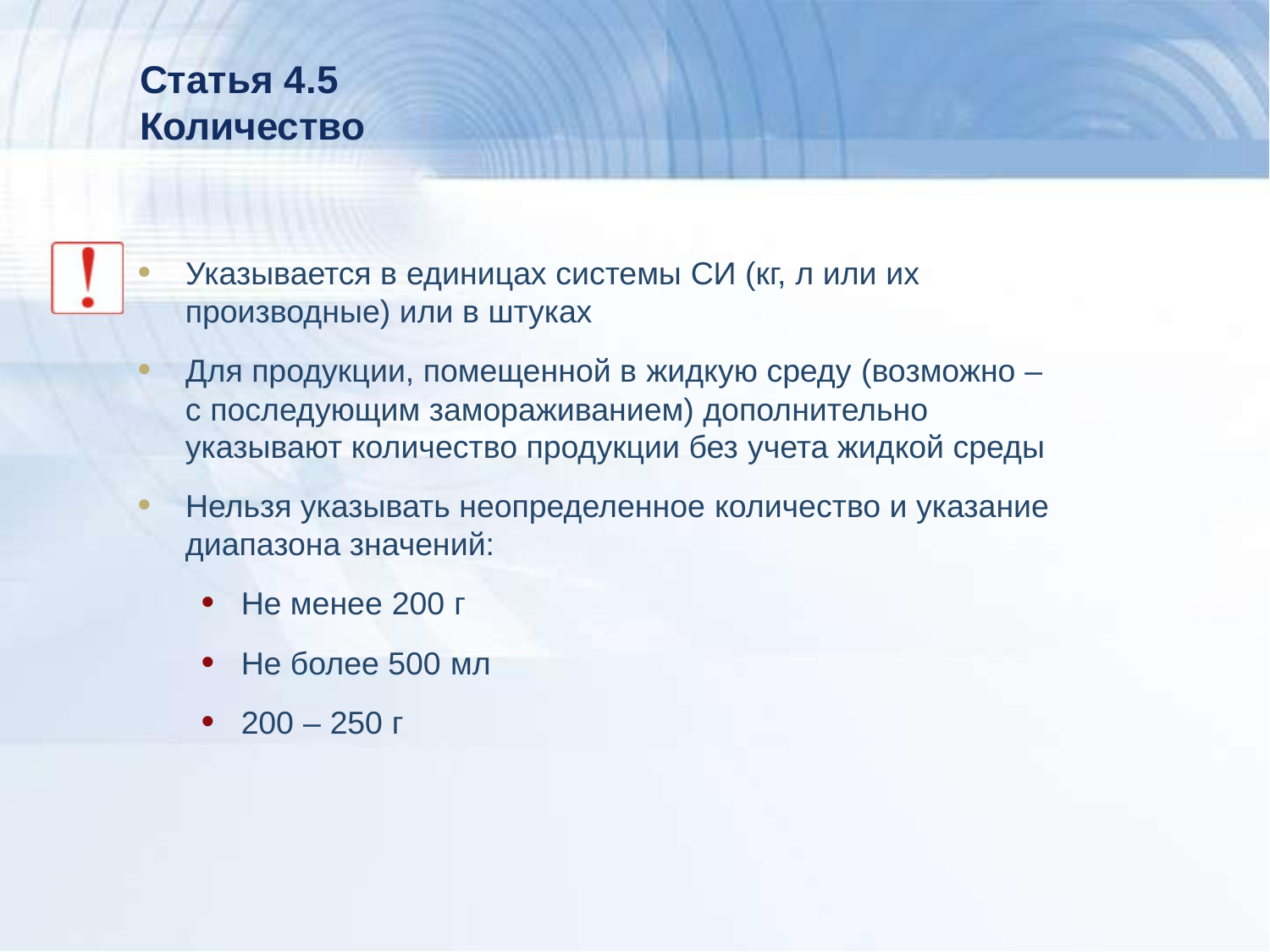

Статья 4.5
Количество
• Указывается в единицах системы СИ (кг, л или их
производные) или в штуках
• Для продукции, помещенной в жидкую среду (возможно –
с последующим замораживанием) дополнительно
указывают количество продукции без учета жидкой среды
• Нельзя указывать неопределенное количество и указание
диапазона значений:
• Не менее 200 г
• Не более 500 мл
• 200 – 250 г